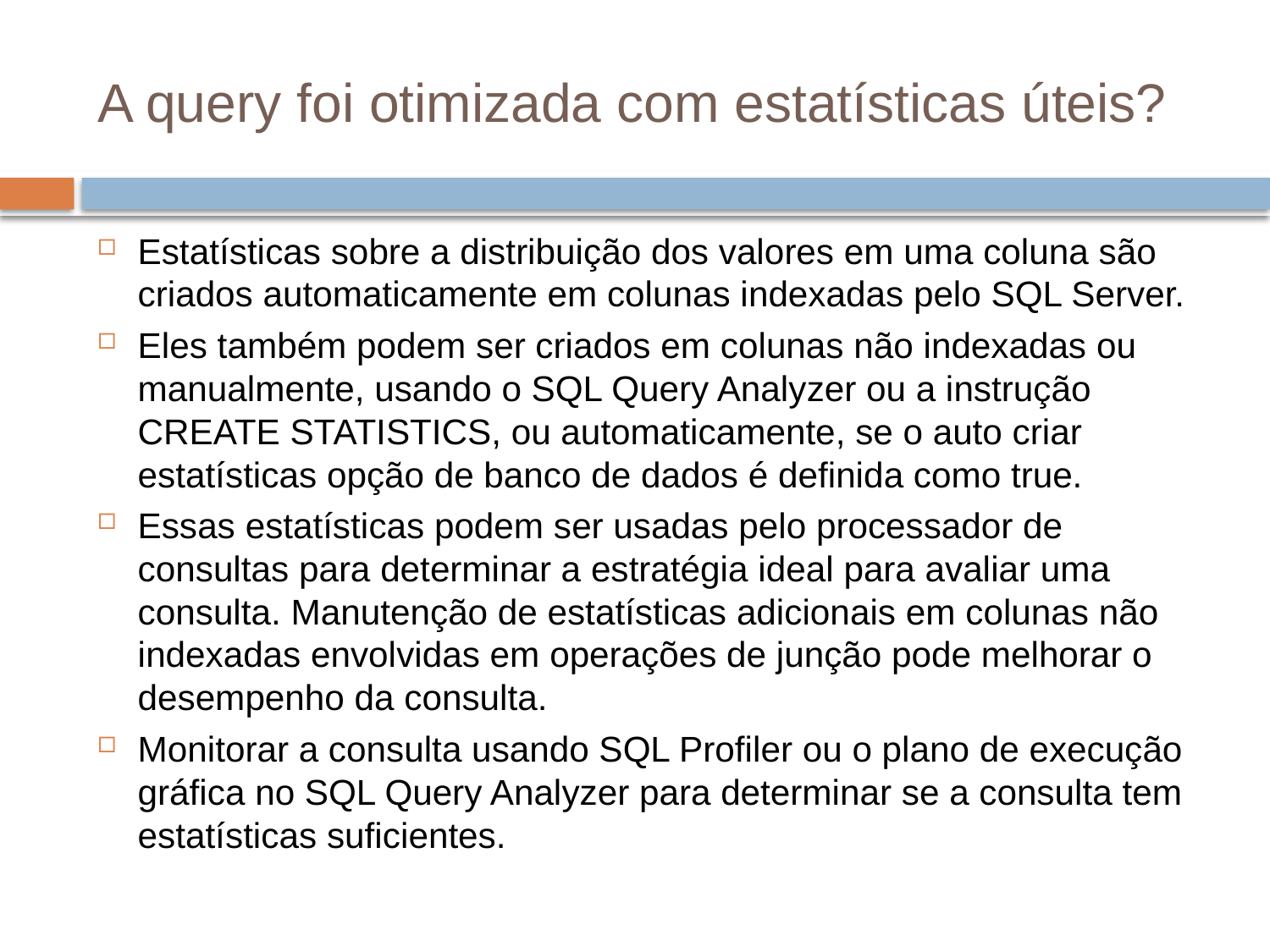

# A query foi otimizada com estatísticas úteis?
Estatísticas sobre a distribuição dos valores em uma coluna são criados automaticamente em colunas indexadas pelo SQL Server.
Eles também podem ser criados em colunas não indexadas ou manualmente, usando o SQL Query Analyzer ou a instrução CREATE STATISTICS, ou automaticamente, se o auto criar estatísticas opção de banco de dados é definida como true.
Essas estatísticas podem ser usadas pelo processador de consultas para determinar a estratégia ideal para avaliar uma consulta. Manutenção de estatísticas adicionais em colunas não indexadas envolvidas em operações de junção pode melhorar o desempenho da consulta.
Monitorar a consulta usando SQL Profiler ou o plano de execução gráfica no SQL Query Analyzer para determinar se a consulta tem estatísticas suficientes.